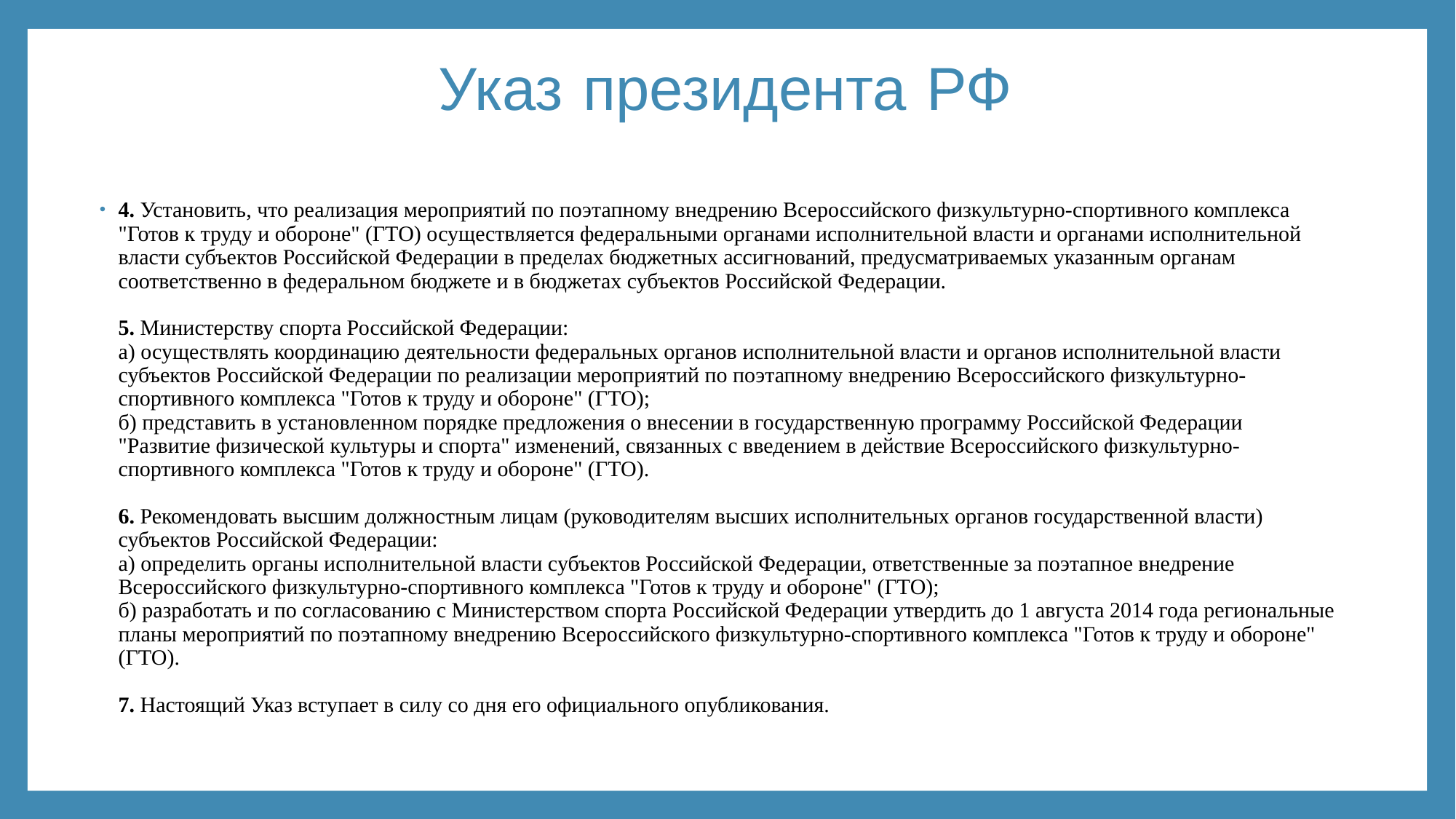

# Указ президента РФ
4. Установить, что реализация мероприятий по поэтапному внедрению Всероссийского физкультурно-спортивного комплекса "Готов к труду и обороне" (ГТО) осуществляется федеральными органами исполнительной власти и органами исполнительной власти субъектов Российской Федерации в пределах бюджетных ассигнований, предусматриваемых указанным органам соответственно в федеральном бюджете и в бюджетах субъектов Российской Федерации.
5. Министерству спорта Российской Федерации:
а) осуществлять координацию деятельности федеральных органов исполнительной власти и органов исполнительной власти субъектов Российской Федерации по реализации мероприятий по поэтапному внедрению Всероссийского физкультурно-спортивного комплекса "Готов к труду и обороне" (ГТО);
б) представить в установленном порядке предложения о внесении в государственную программу Российской Федерации "Развитие физической культуры и спорта" изменений, связанных с введением в действие Всероссийского физкультурно-спортивного комплекса "Готов к труду и обороне" (ГТО).
6. Рекомендовать высшим должностным лицам (руководителям высших исполнительных органов государственной власти) субъектов Российской Федерации:
а) определить органы исполнительной власти субъектов Российской Федерации, ответственные за поэтапное внедрение Всероссийского физкультурно-спортивного комплекса "Готов к труду и обороне" (ГТО);
б) разработать и по согласованию с Министерством спорта Российской Федерации утвердить до 1 августа 2014 года региональные планы мероприятий по поэтапному внедрению Всероссийского физкультурно-спортивного комплекса "Готов к труду и обороне" (ГТО).
7. Настоящий Указ вступает в силу со дня его официального опубликования.